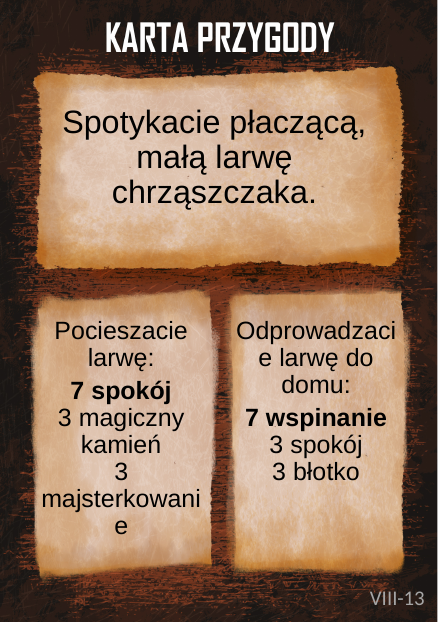

# Spotykacie płaczącą, małą larwę chrząszczaka.
Pocieszacie larwę:
7 spokój
3 magiczny kamień
3 majsterkowanie
Odprowadzacie larwę do domu:
7 wspinanie
3 spokój
3 błotko
VIII-13